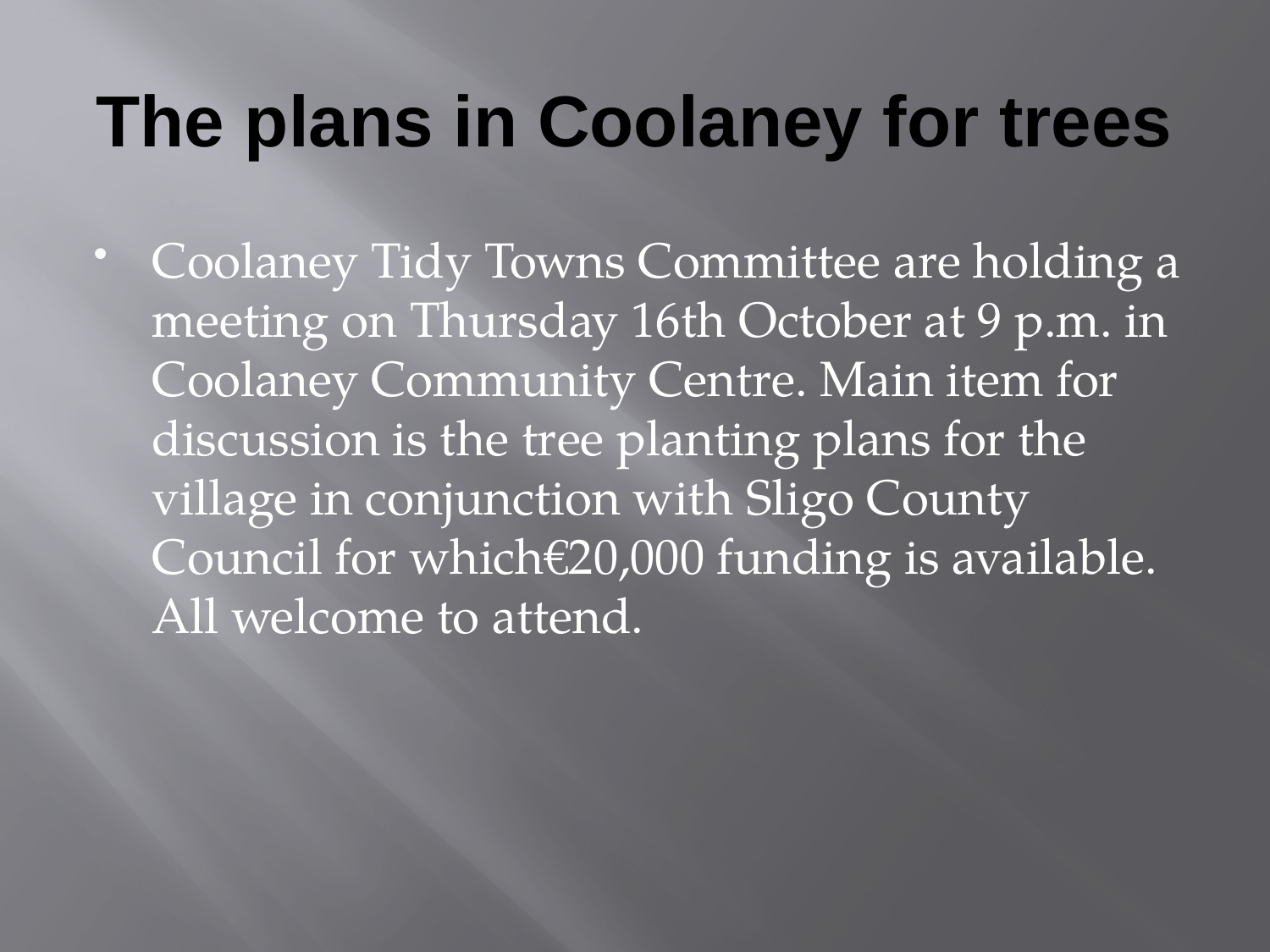

# The plans in Coolaney for trees
Coolaney Tidy Towns Committee are holding a meeting on Thursday 16th October at 9 p.m. in Coolaney Community Centre. Main item for discussion is the tree planting plans for the village in conjunction with Sligo County Council for which€20,000 funding is available. All welcome to attend.